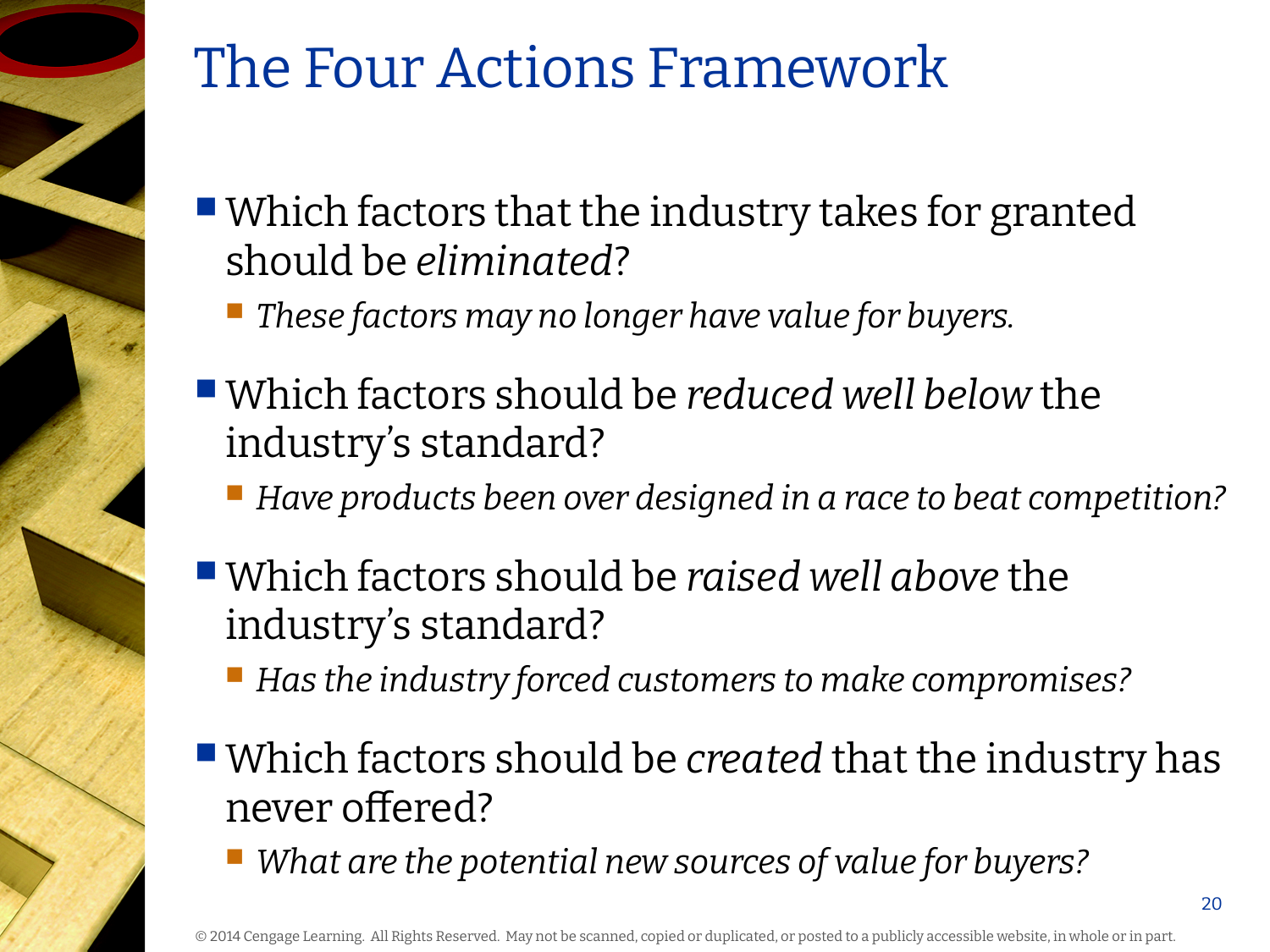

# The Four Actions Framework
Which factors that the industry takes for granted should be eliminated?
These factors may no longer have value for buyers.
Which factors should be reduced well below the industry’s standard?
Have products been over designed in a race to beat competition?
Which factors should be raised well above the industry’s standard?
Has the industry forced customers to make compromises?
Which factors should be created that the industry has never offered?
What are the potential new sources of value for buyers?
20